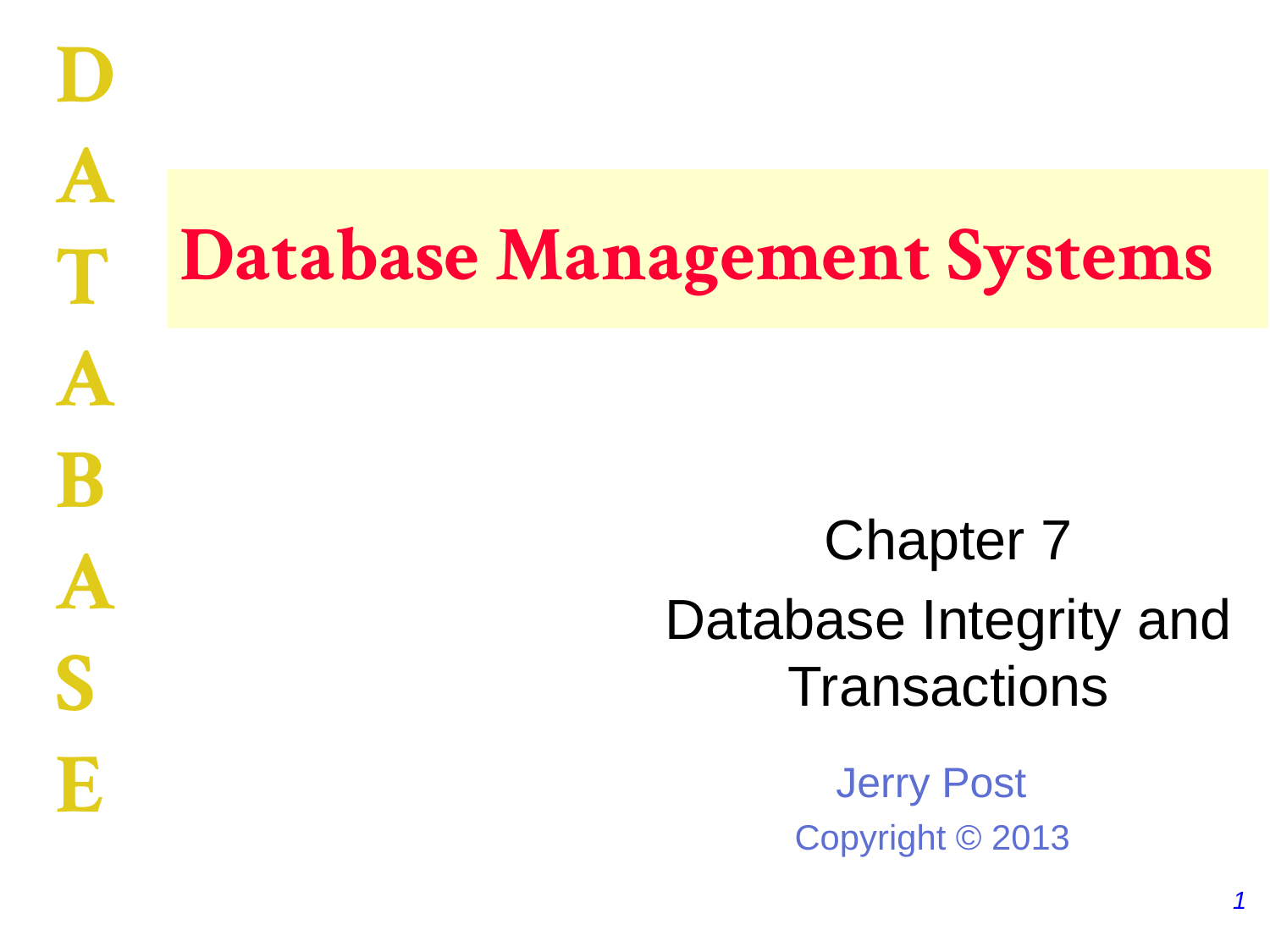

# Database Management Systems
Chapter 7
Database Integrity and Transactions
1